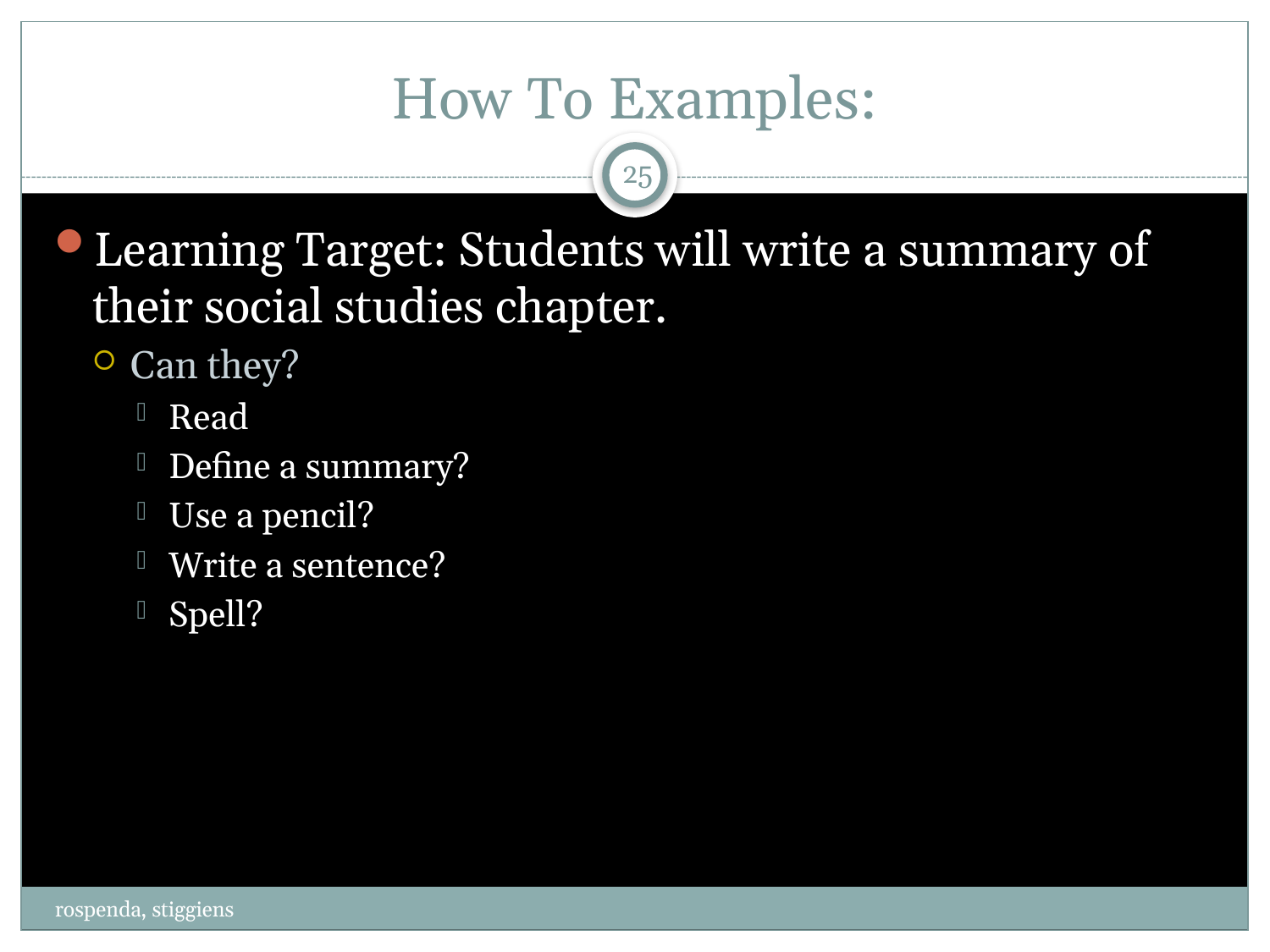

# How To Examples:
25
Learning Target: Students will write a summary of their social studies chapter.
Can they?
Read
Define a summary?
Use a pencil?
Write a sentence?
Spell?

rospenda, stiggiens